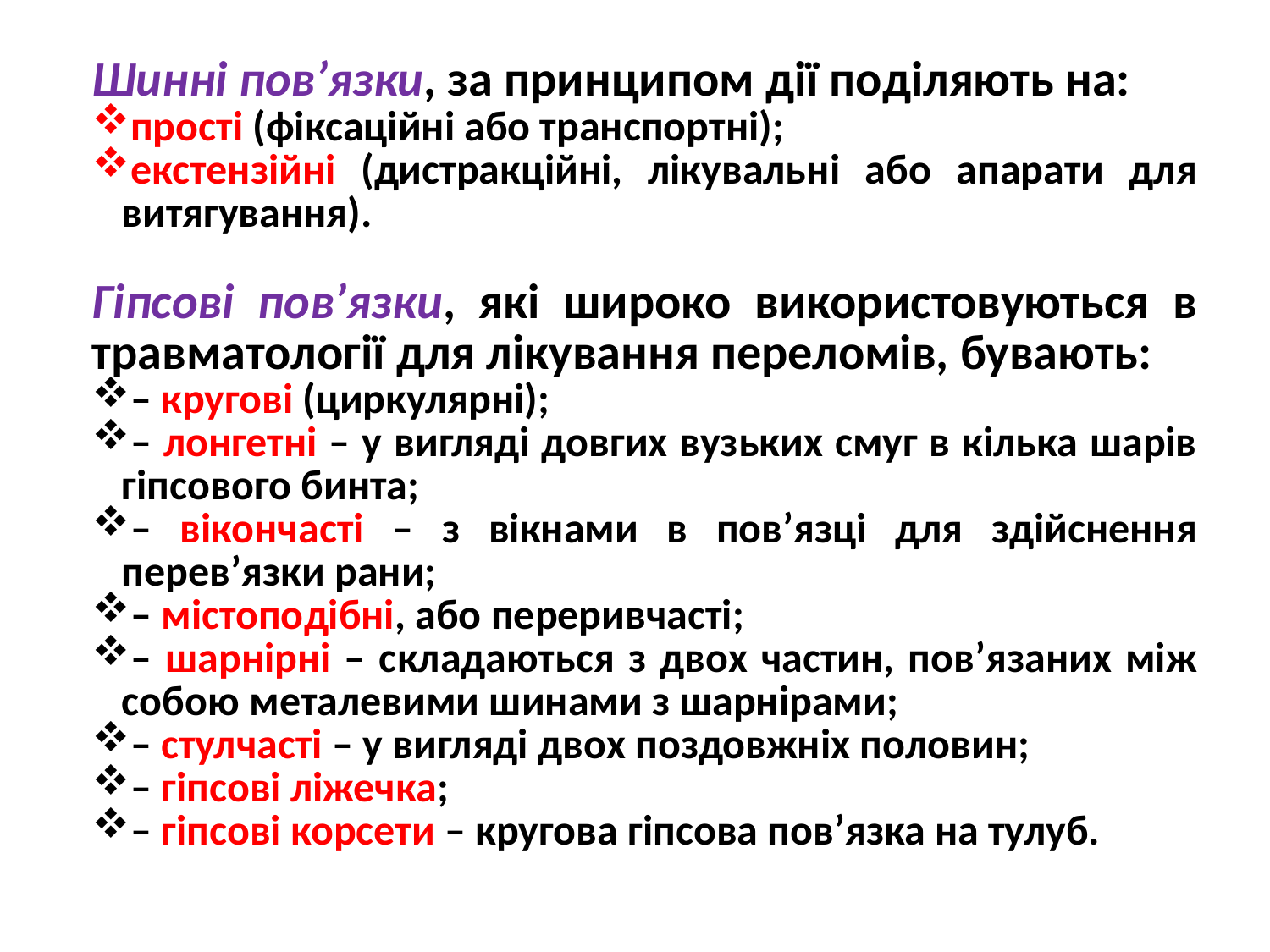

Шинні пов’язки, за принципом дії поділяють на:
прості (фіксаційні або транспортні);
екстензійні (дистракційні, лікувальні або апарати для витягування).

Гіпсові пов’язки, які широко використовуються в травматології для лікування переломів, бувають:
– кругові (циркулярні);
– лонгетні – у вигляді довгих вузьких смуг в кілька шарів гіпсового бинта;
– вікончасті – з вікнами в пов’язці для здійснення перев’язки рани;
– містоподібні, або переривчасті;
– шарнірні – складаються з двох частин, пов’язаних між собою металевими шинами з шарнірами;
– стулчасті – у вигляді двох поздовжніх половин;
– гіпсові ліжечка;
– гіпсові корсети – кругова гіпсова пов’язка на тулуб.